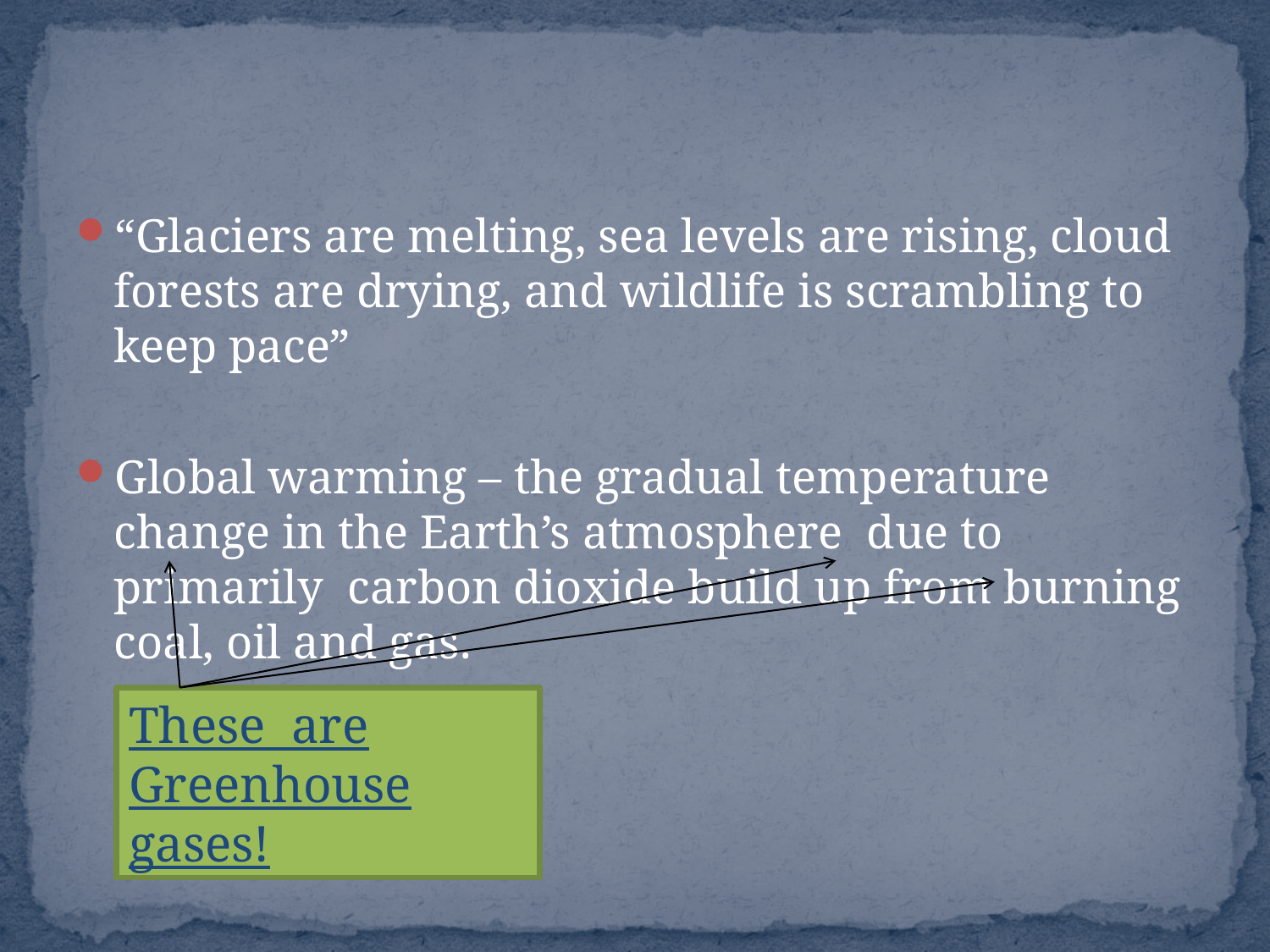

#
“Glaciers are melting, sea levels are rising, cloud forests are drying, and wildlife is scrambling to keep pace”

Global warming – the gradual temperature change in the Earth’s atmosphere  due to primarily  carbon dioxide build up from burning coal, oil and gas.
These  are Greenhouse gases!